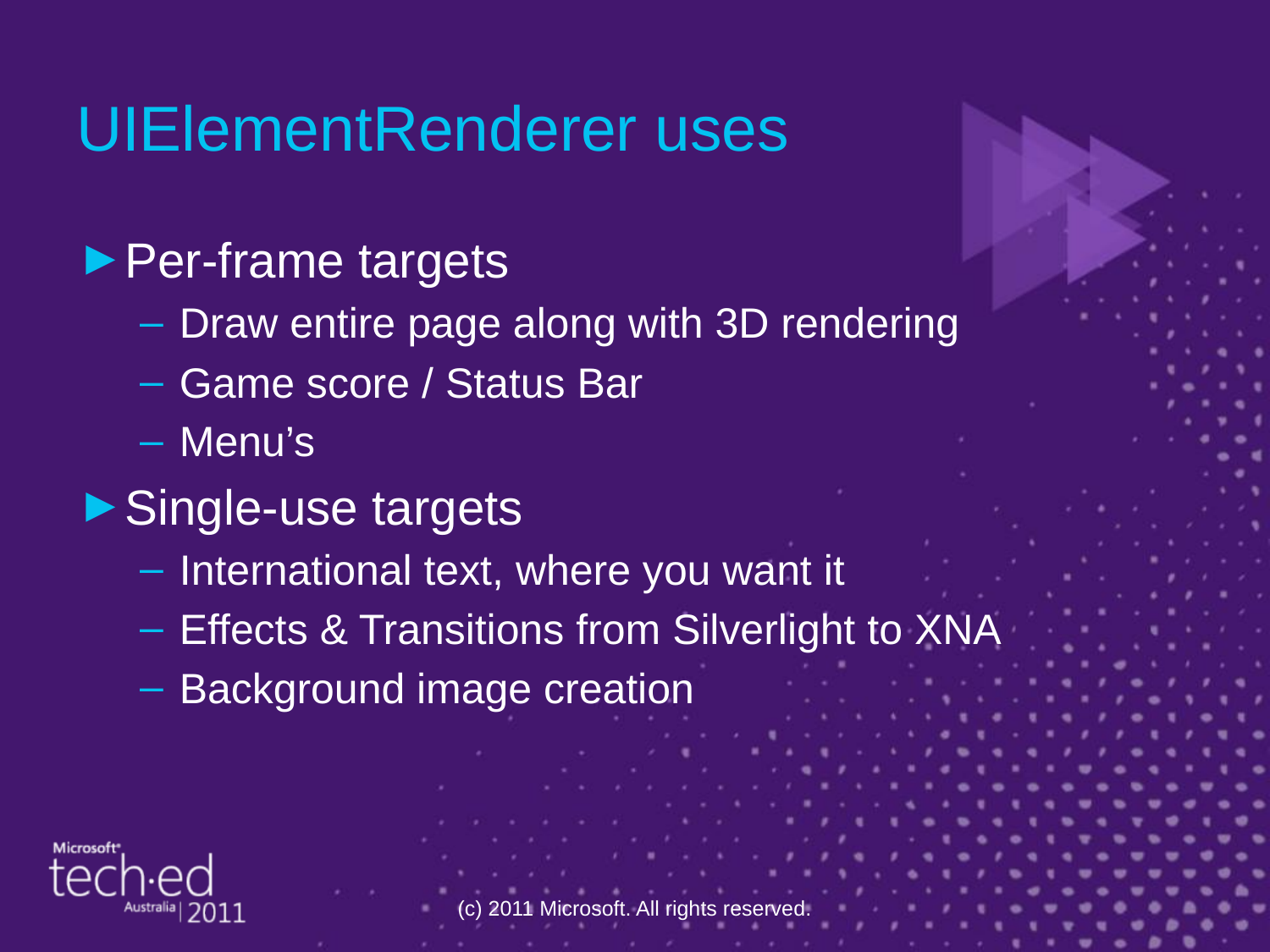

# UIElementRenderer uses
Per-frame targets
Draw entire page along with 3D rendering
Game score / Status Bar
Menu’s
Single-use targets
International text, where you want it
Effects & Transitions from Silverlight to XNA
Background image creation
(c) 2011 Microsoft. All rights reserved.